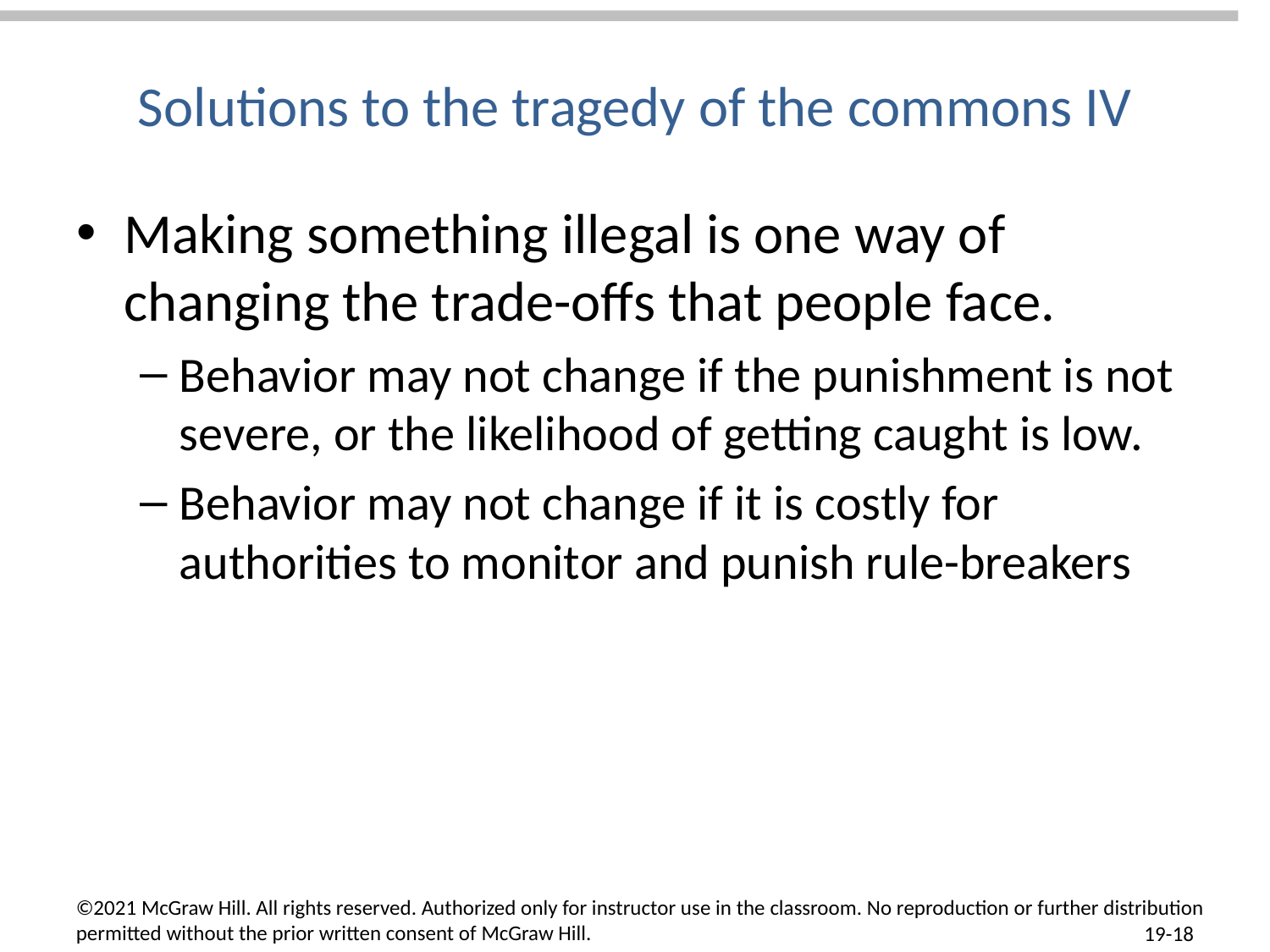

# Solutions to the tragedy of the commons IV
Making something illegal is one way of changing the trade-offs that people face.
Behavior may not change if the punishment is not severe, or the likelihood of getting caught is low.
Behavior may not change if it is costly for authorities to monitor and punish rule-breakers